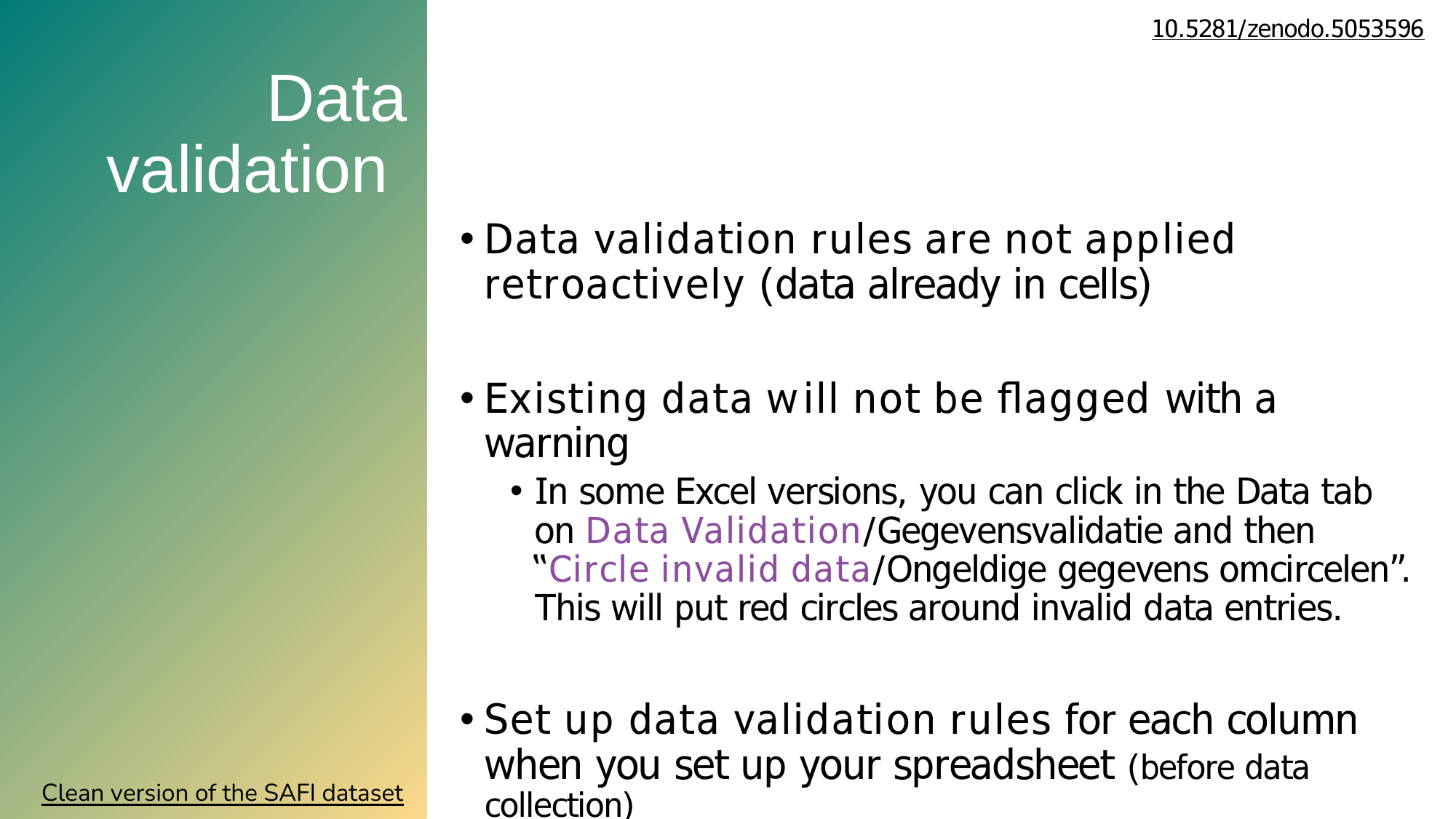

10.5281/zenodo.5053596
Data validation
Data validation rules are not applied retroactively (data already in cells)

Existing data will not be flagged with a warning
In some Excel versions, you can click in the Data tab on Data Validation/Gegevensvalidatie and then “Circle invalid data/Ongeldige gegevens omcircelen”. This will put red circles around invalid data entries.

Set up data validation rules for each column when you set up your spreadsheet (before data collection)
Clean version of the SAFI dataset